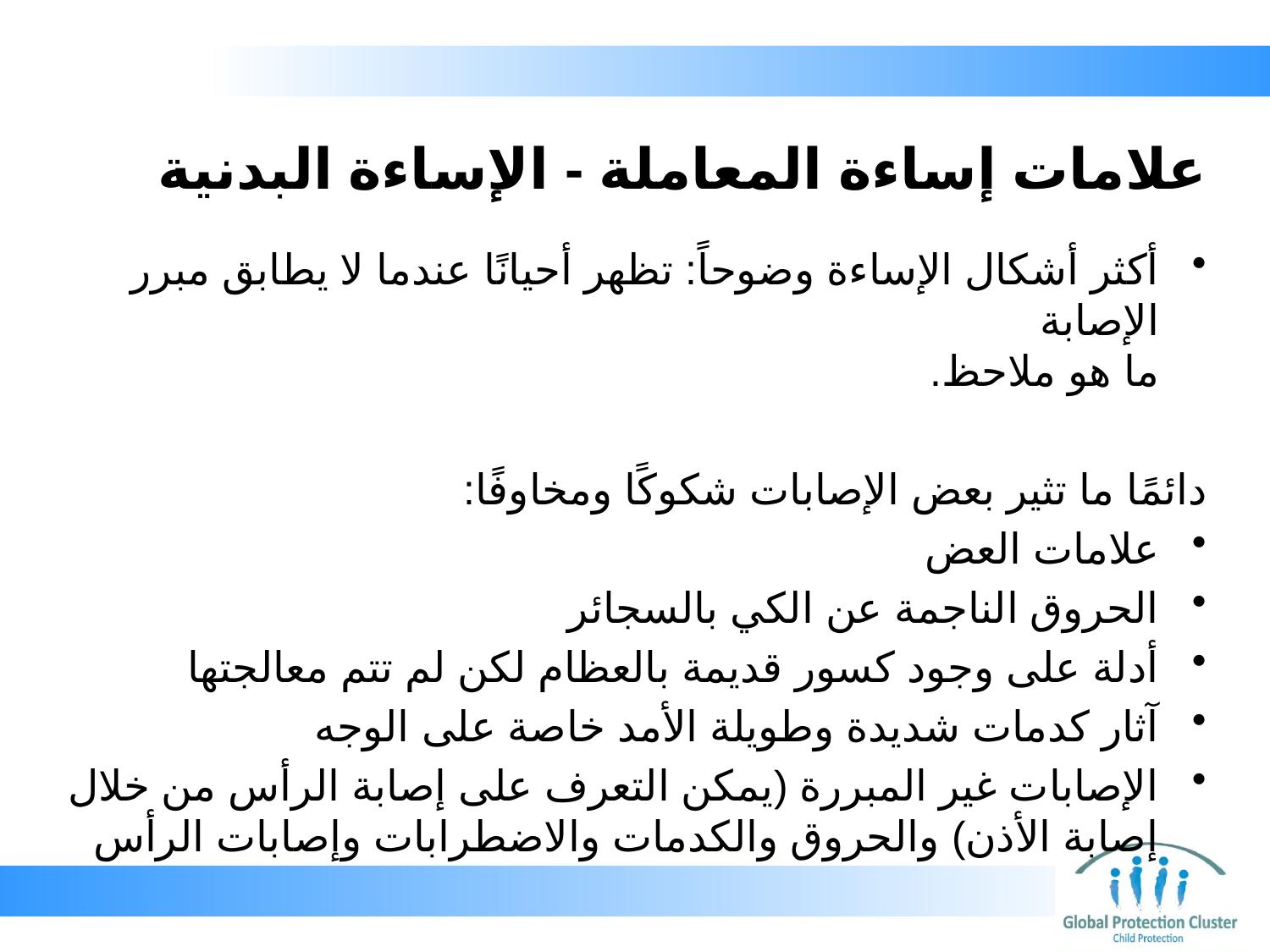

# علامات إساءة المعاملة - الإساءة البدنية
أكثر أشكال الإساءة وضوحاً: تظهر أحيانًا عندما لا يطابق مبرر الإصابة
ما هو ملاحظ.

دائمًا ما تثير بعض الإصابات شكوكًا ومخاوفًا:
علامات العض
الحروق الناجمة عن الكي بالسجائر
أدلة على وجود كسور قديمة بالعظام لكن لم تتم معالجتها
آثار كدمات شديدة وطويلة الأمد خاصة على الوجه
الإصابات غير المبررة (يمكن التعرف على إصابة الرأس من خلال إصابة الأذن) والحروق والكدمات والاضطرابات وإصابات الرأس